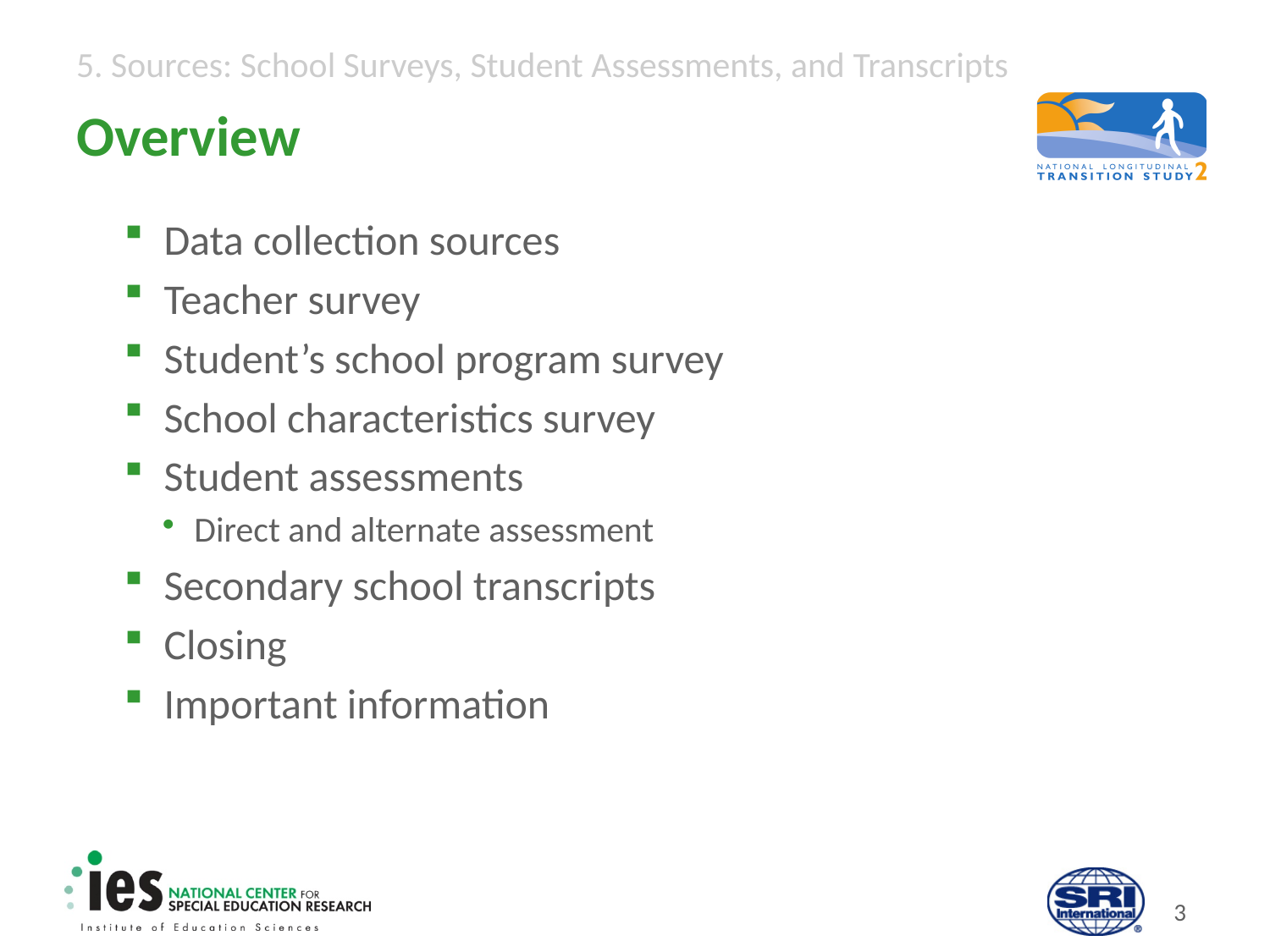

# Overview
Data collection sources
Teacher survey
Student’s school program survey
School characteristics survey
Student assessments
Direct and alternate assessment
Secondary school transcripts
Closing
Important information
3